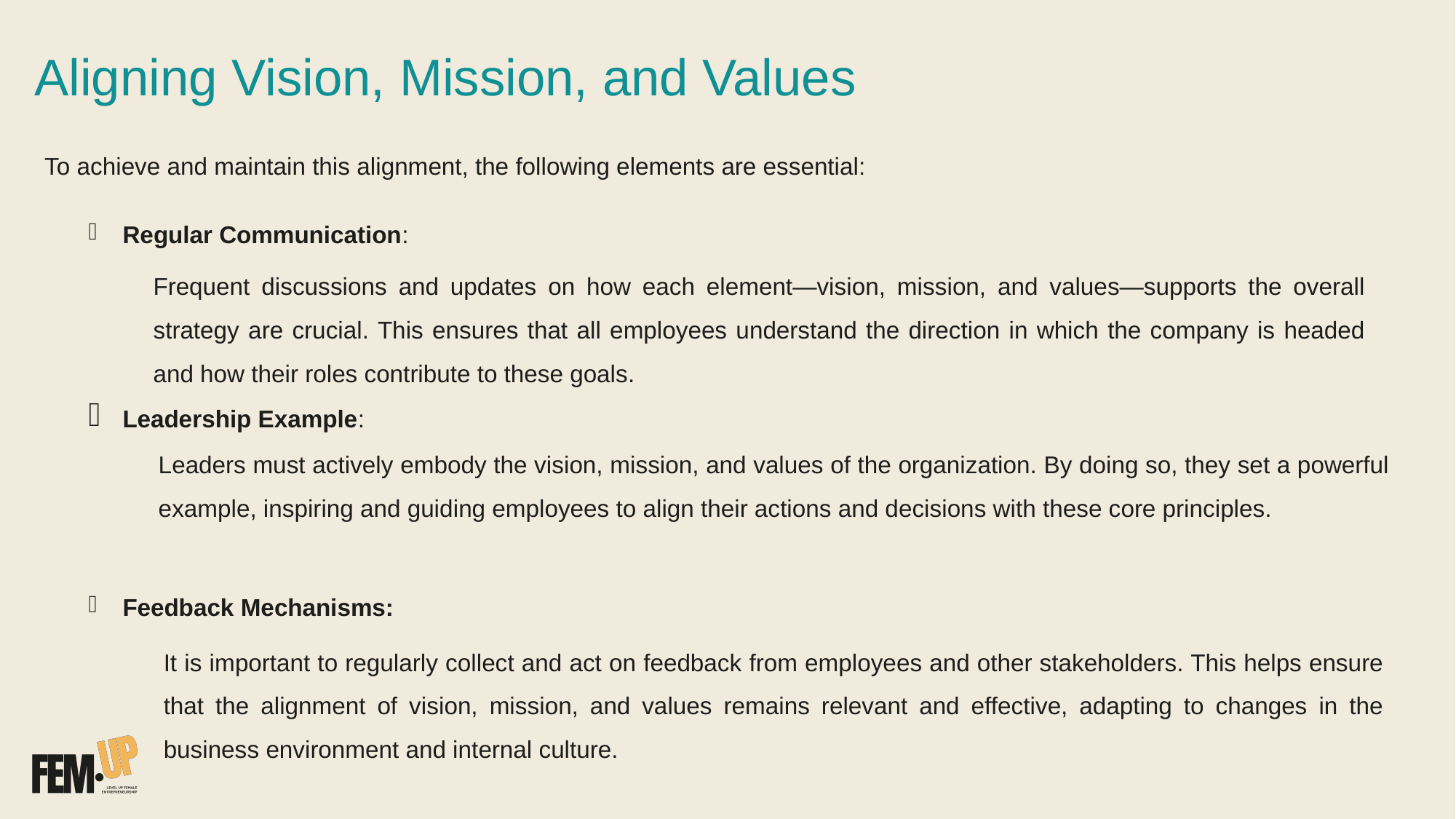

# Aligning Vision, Mission, and Values
To achieve and maintain this alignment, the following elements are essential:
Regular Communication:
Frequent discussions and updates on how each element—vision, mission, and values—supports the overall strategy are crucial. This ensures that all employees understand the direction in which the company is headed and how their roles contribute to these goals.
Leadership Example:
Leaders must actively embody the vision, mission, and values of the organization. By doing so, they set a powerful example, inspiring and guiding employees to align their actions and decisions with these core principles.
Feedback Mechanisms:
It is important to regularly collect and act on feedback from employees and other stakeholders. This helps ensure that the alignment of vision, mission, and values remains relevant and effective, adapting to changes in the business environment and internal culture.